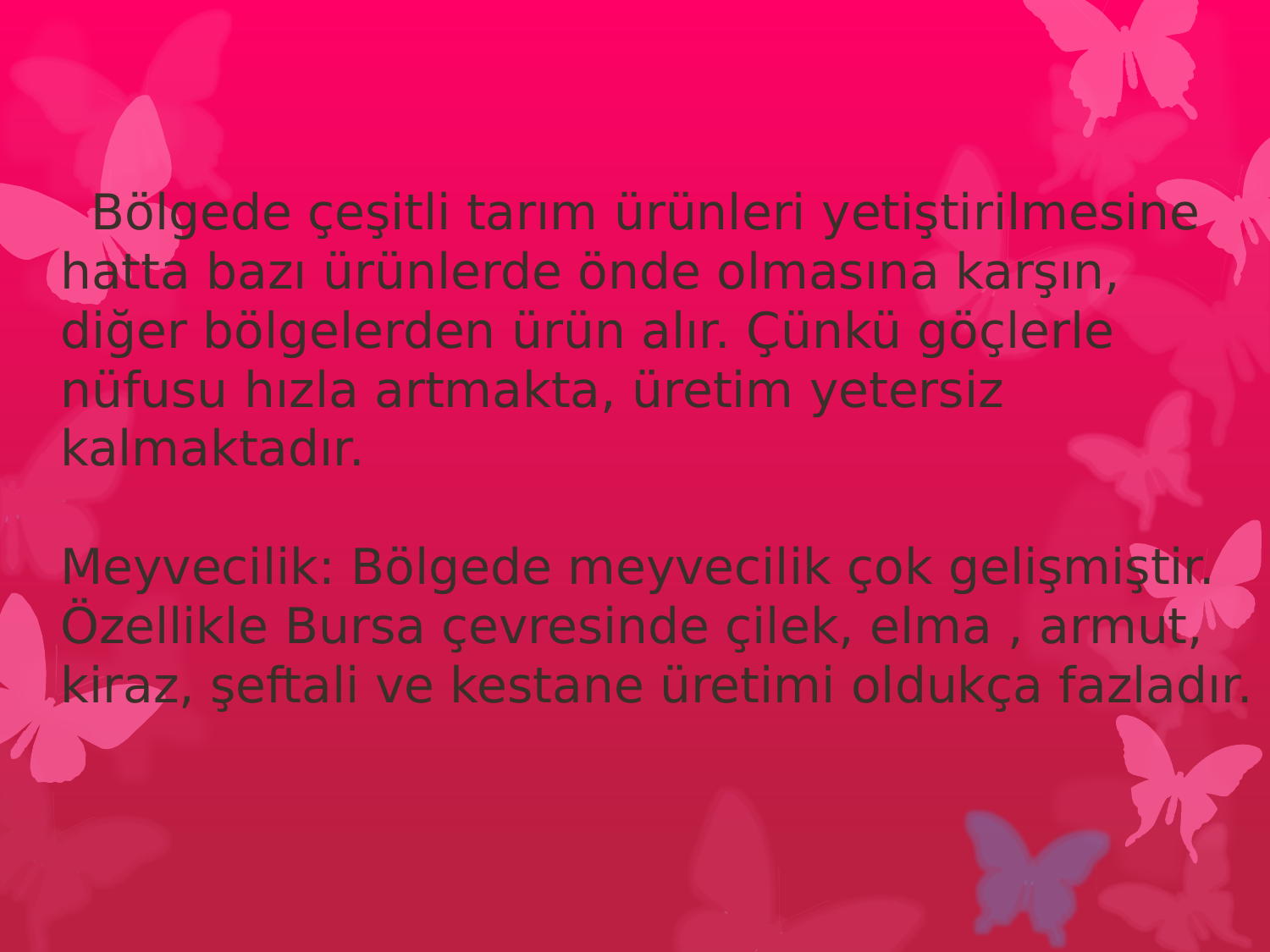

Bölgede çeşitli tarım ürünleri yetiştirilmesine hatta bazı ürünlerde önde olmasına karşın, diğer bölgelerden ürün alır. Çünkü göçlerle nüfusu hızla artmakta, üretim yetersiz kalmaktadır.
Meyvecilik: Bölgede meyvecilik çok gelişmiştir. Özellikle Bursa çevresinde çilek, elma , armut, kiraz, şeftali ve kestane üretimi oldukça fazladır.